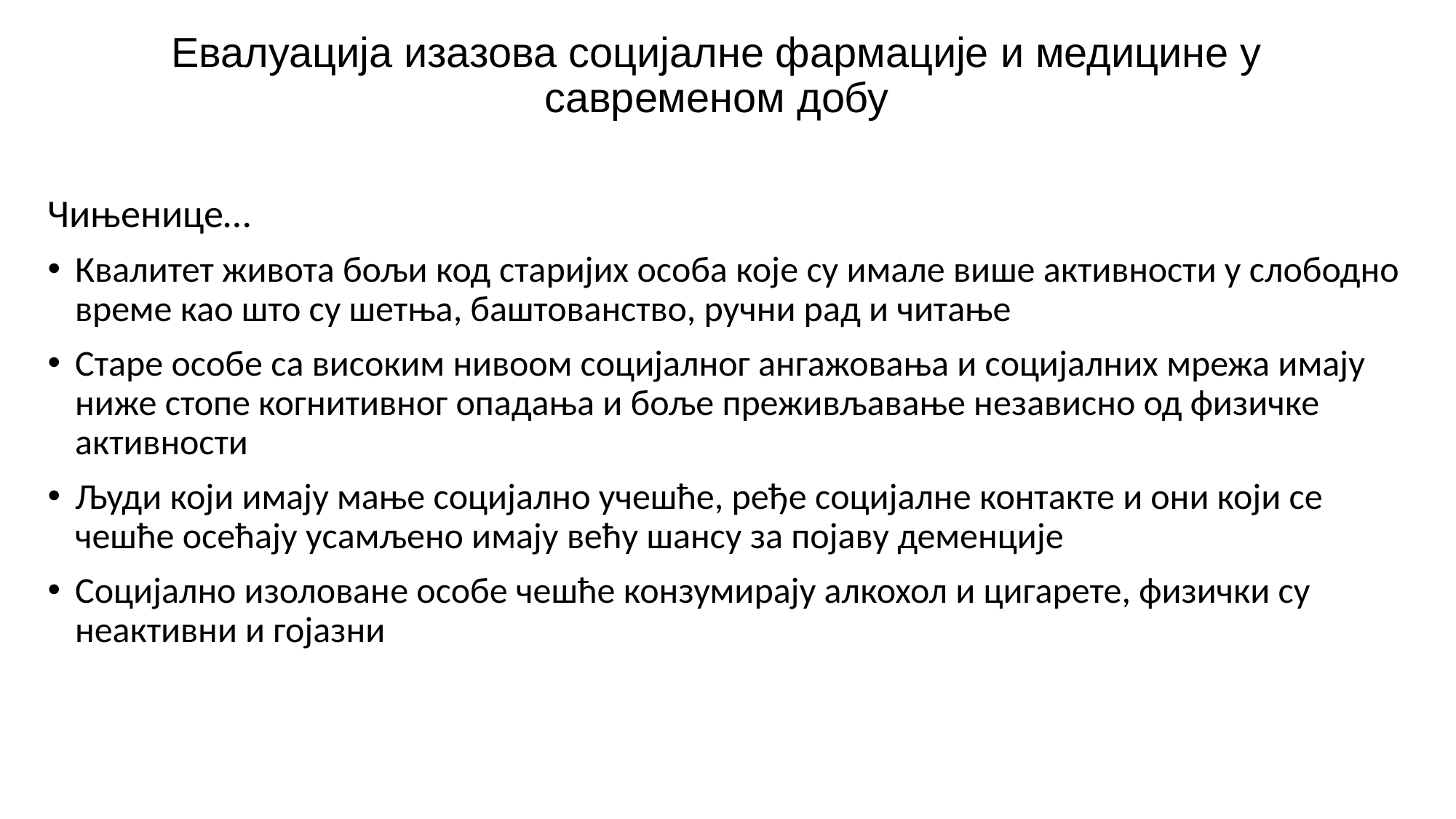

# Евалуација изазова социјалне фармације и медицине у савременом добу
Чињенице…
Квалитет живота бољи код старијих особа које су имале више активности у слободно време као што су шетња, баштованство, ручни рад и читање
Старе особе са високим нивоом социјалног ангажовања и социјалних мрежа имају ниже стопе когнитивног опадања и боље преживљавање независно од физичке активности
Људи који имају мање социјално учешће, ређе социјалне контакте и они који се чешће осећају усамљено имају већу шансу за појаву деменције
Социјално изоловане особе чешће конзумирају алкохол и цигарете, физички су неактивни и гојазни